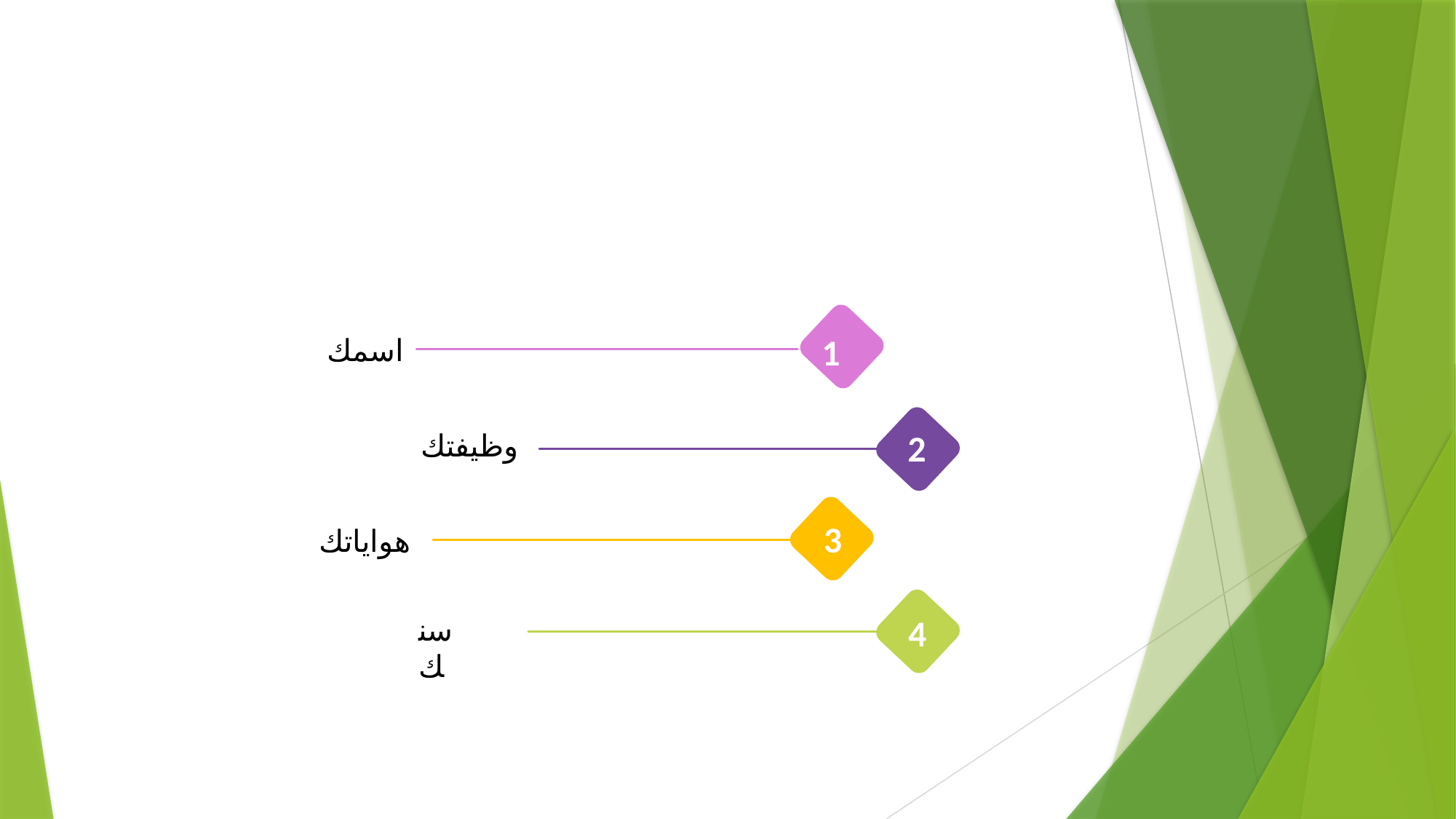

1
اسمك

2
وظيفتك

3
هواياتك

سنك
4